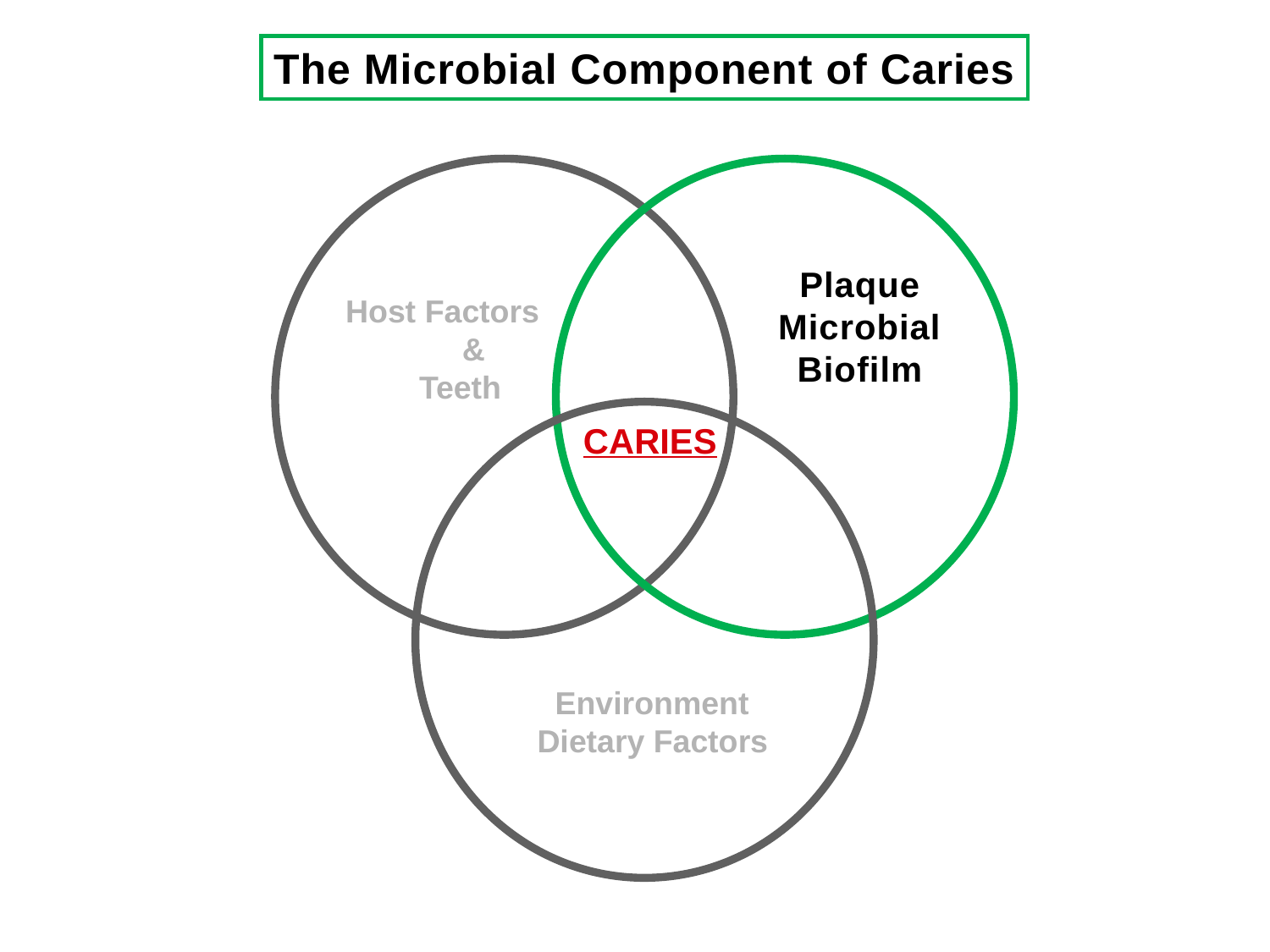

The Microbial Component of Caries

Plaque
Microbial Biofilm
Host Factors
       &
    Teeth

CARIES
  Environment
Dietary Factors